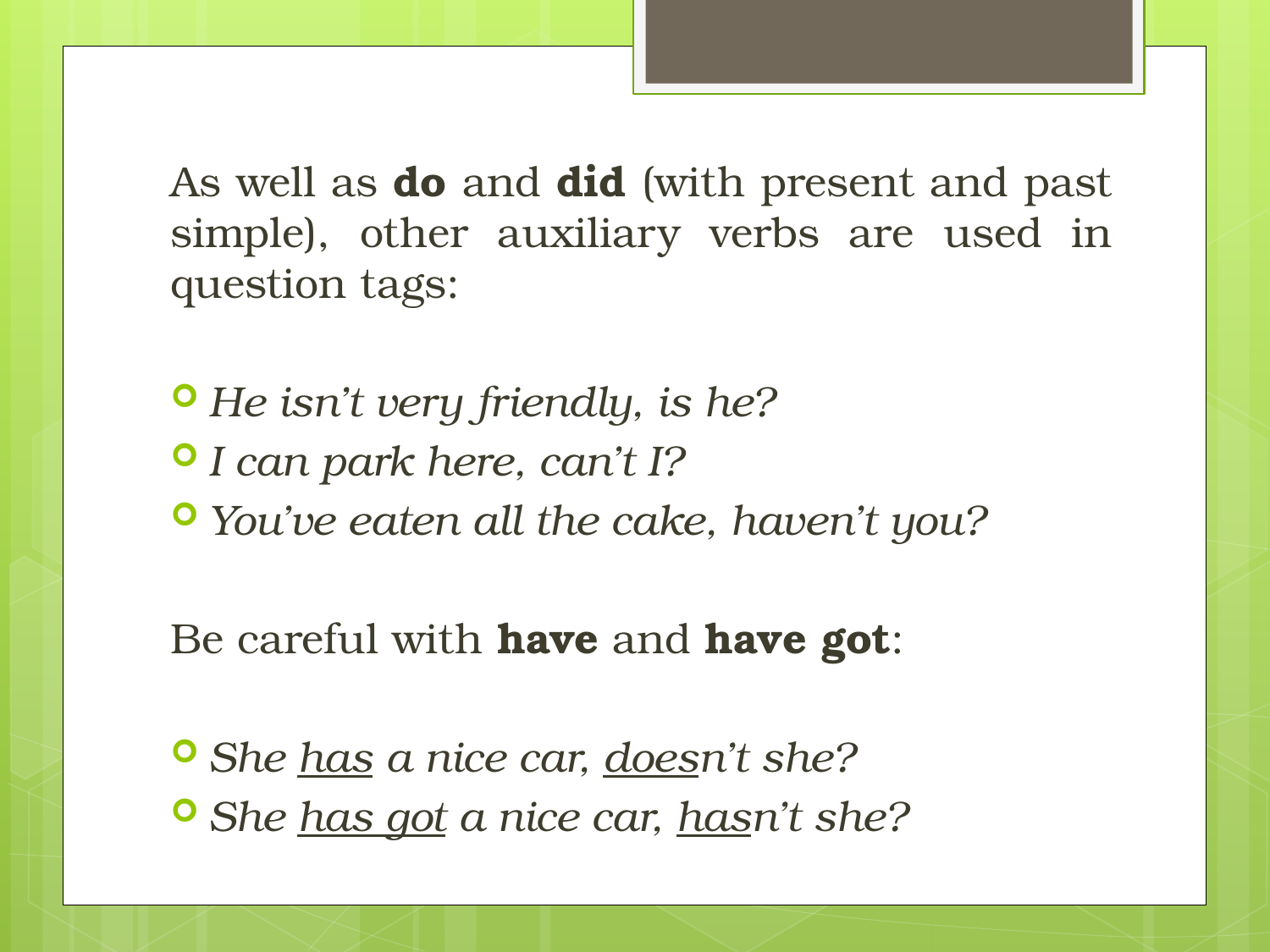

As well as do and did (with present and past simple), other auxiliary verbs are used in question tags:

He isn’t very friendly, is he?
I can park here, can’t I?
You’ve eaten all the cake, haven’t you?

Be careful with have and have got:

She has a nice car, doesn’t she?
She has got a nice car, hasn’t she?